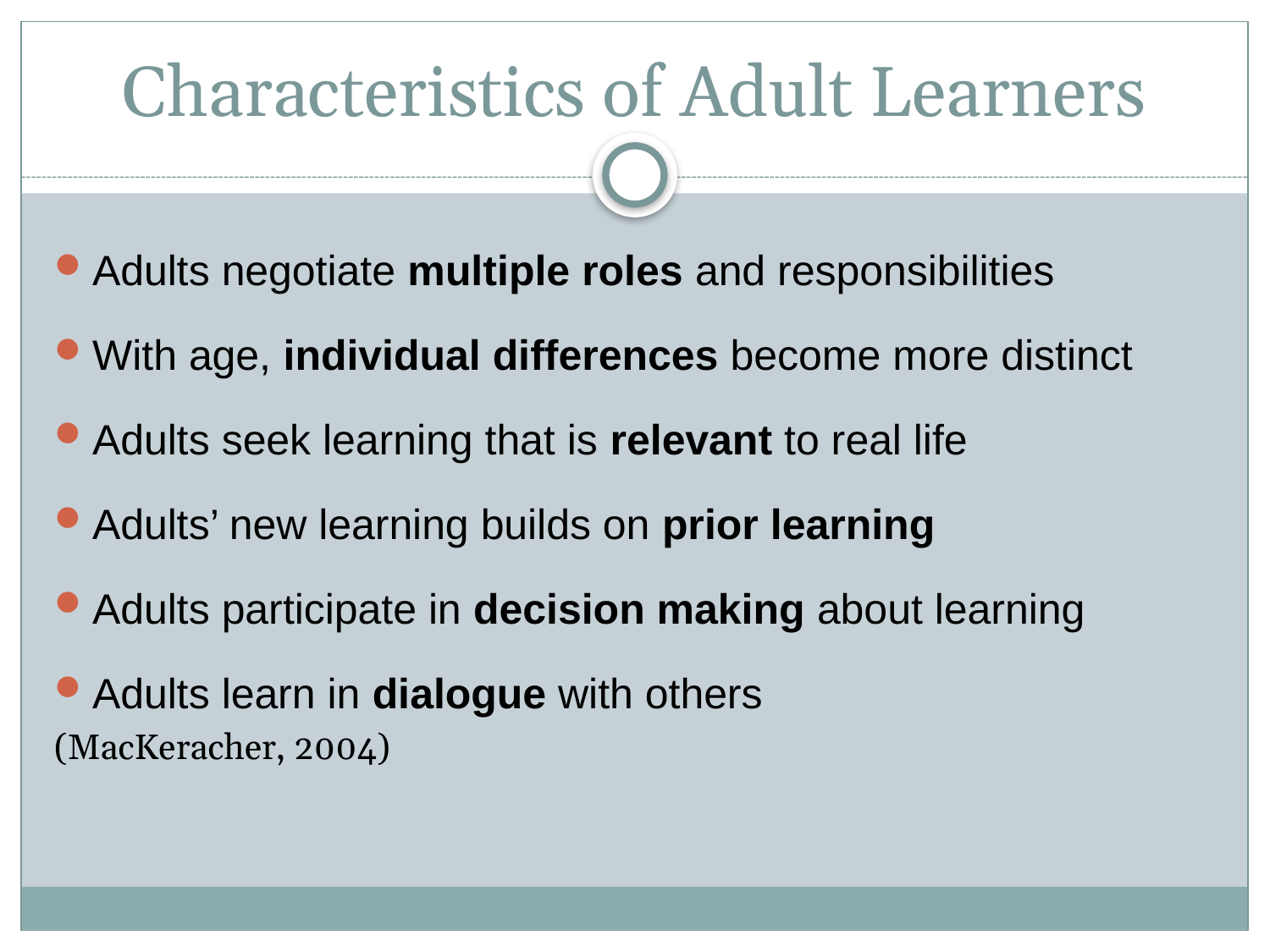

# Characteristics of Adult Learners
Adults negotiate multiple roles and responsibilities
With age, individual differences become more distinct
Adults seek learning that is relevant to real life
Adults’ new learning builds on prior learning
Adults participate in decision making about learning
Adults learn in dialogue with others
(MacKeracher, 2004)